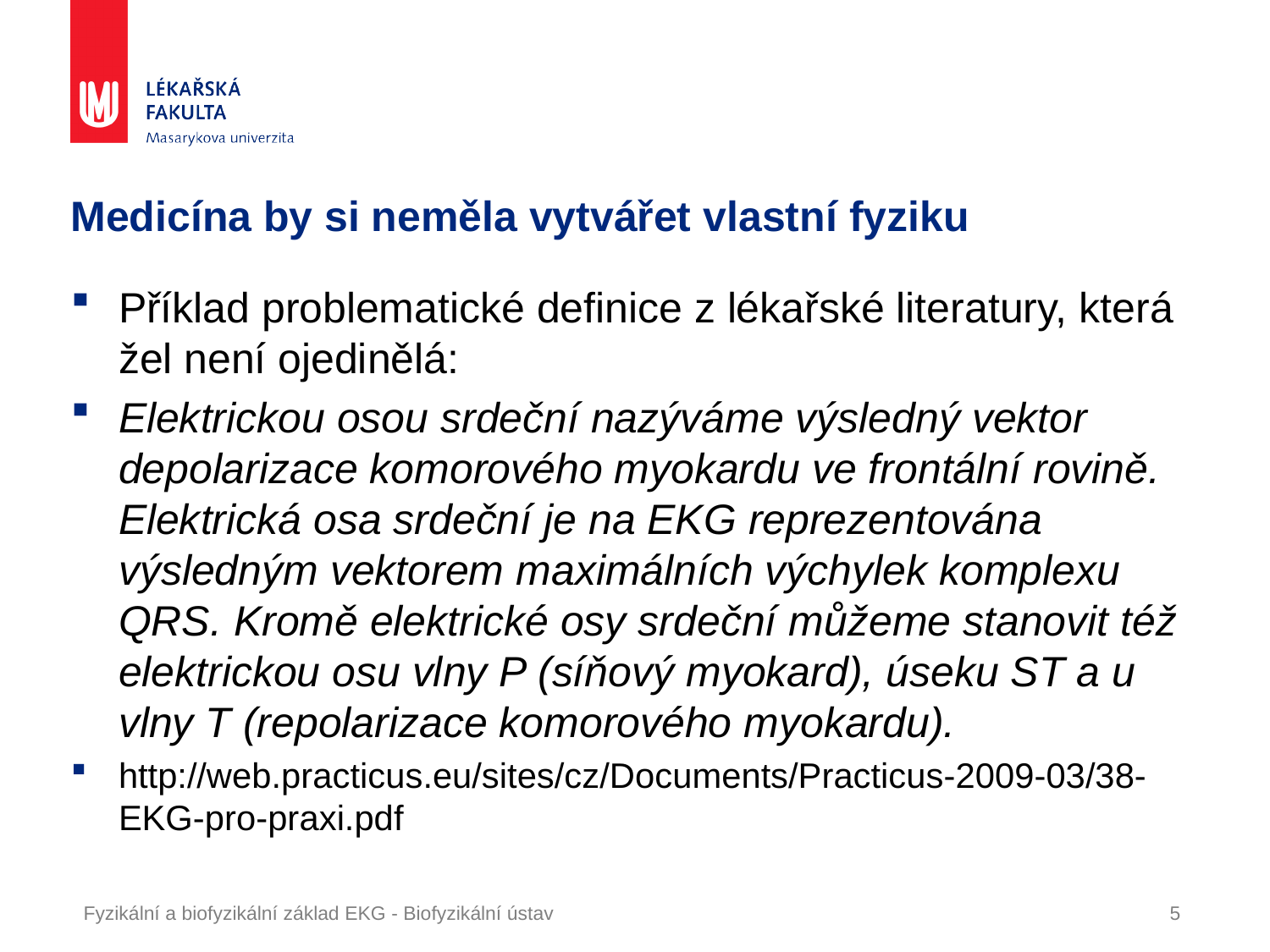

# Medicína by si neměla vytvářet vlastní fyziku
Příklad problematické definice z lékařské literatury, která žel není ojedinělá:
Elektrickou osou srdeční nazýváme výsledný vektor depolarizace komorového myokardu ve frontální rovině. Elektrická osa srdeční je na EKG reprezentována výsledným vektorem maximálních výchylek komplexu QRS. Kromě elektrické osy srdeční můžeme stanovit též elektrickou osu vlny P (síňový myokard), úseku ST a u vlny T (repolarizace komorového myokardu).
http://web.practicus.eu/sites/cz/Documents/Practicus-2009-03/38-EKG-pro-praxi.pdf

Fyzikální a biofyzikální základ EKG - Biofyzikální ústav
5